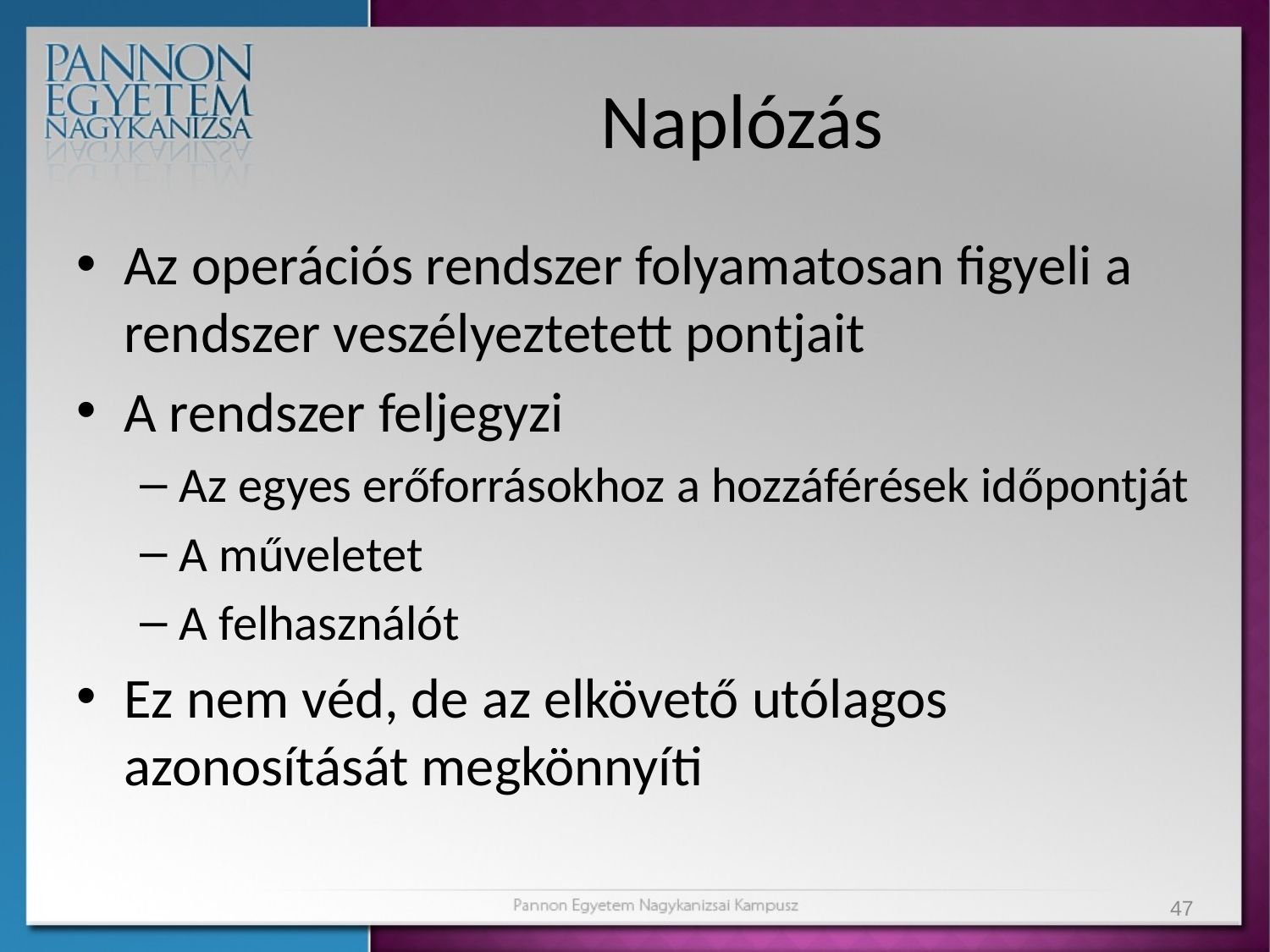

# Naplózás
Az operációs rendszer folyamatosan figyeli a rendszer veszélyeztetett pontjait
A rendszer feljegyzi
Az egyes erőforrásokhoz a hozzáférések időpontját
A műveletet
A felhasználót
Ez nem véd, de az elkövető utólagos azonosítását megkönnyíti
47